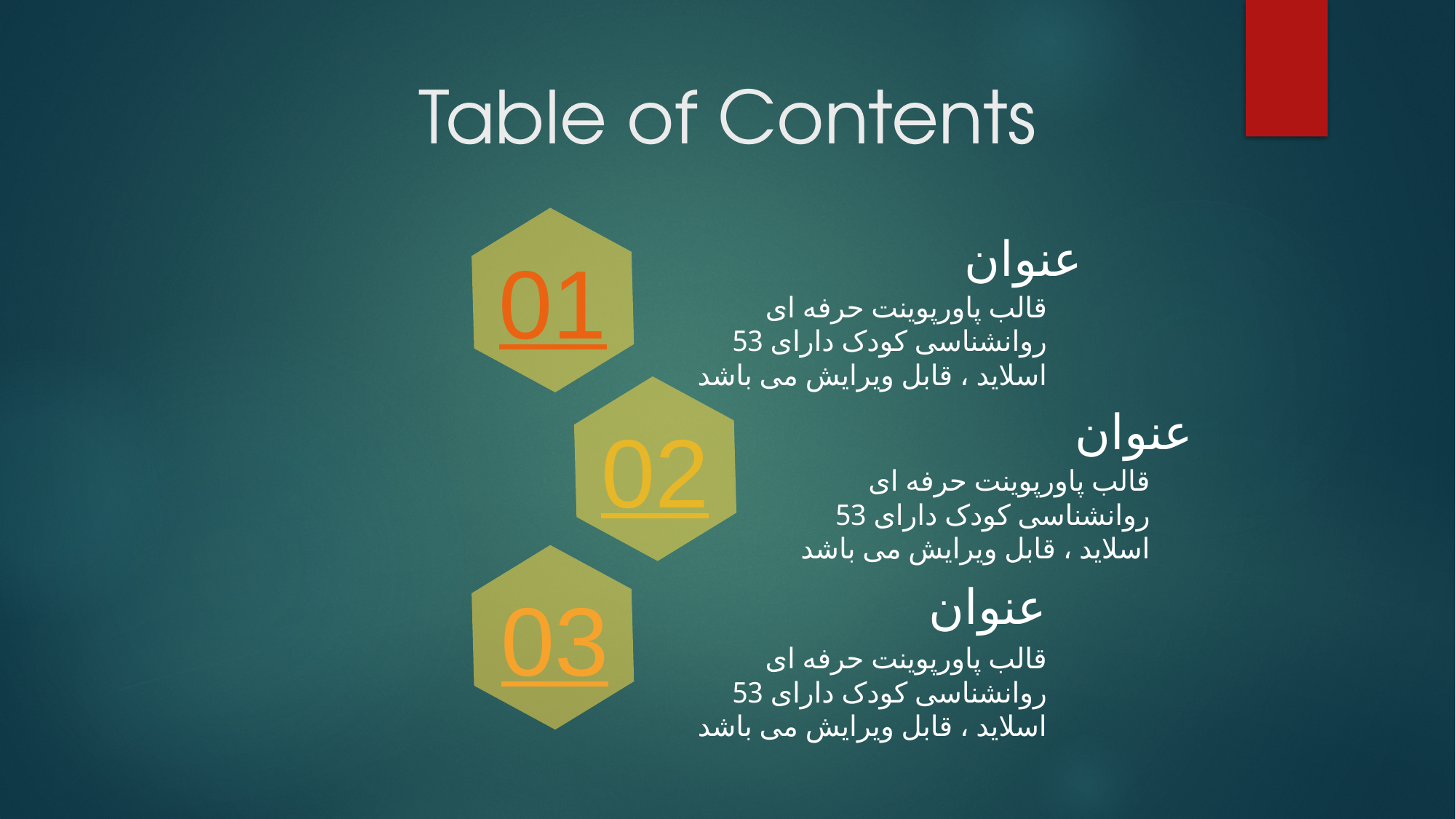

Table of Contents
عنوان

01
قالب پاورپوينت حرفه ای روانشناسی کودک دارای 53 اسلاید ، قابل ویرایش می باشد
عنوان

02
قالب پاورپوينت حرفه ای روانشناسی کودک دارای 53 اسلاید ، قابل ویرایش می باشد
عنوان

# 03
قالب پاورپوينت حرفه ای روانشناسی کودک دارای 53 اسلاید ، قابل ویرایش می باشد